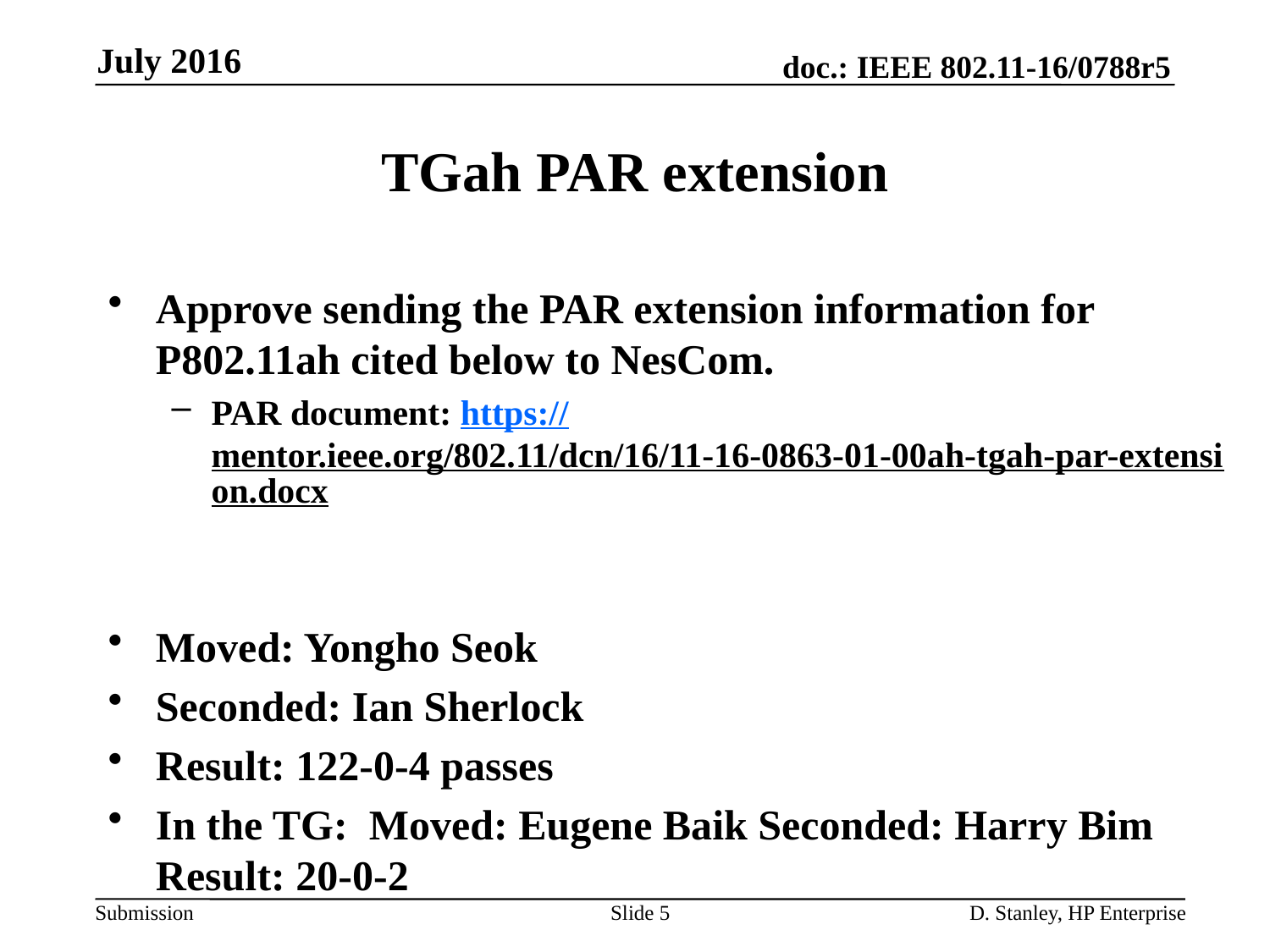

July 2016
# TGah PAR extension
Approve sending the PAR extension information for P802.11ah cited below to NesCom.
PAR document: https://mentor.ieee.org/802.11/dcn/16/11-16-0863-01-00ah-tgah-par-extension.docx

Moved: Yongho Seok
Seconded: Ian Sherlock
Result: 122-0-4 passes
In the TG:  Moved: Eugene Baik Seconded: Harry Bim Result: 20-0-2

Slide 5
D. Stanley, HP Enterprise